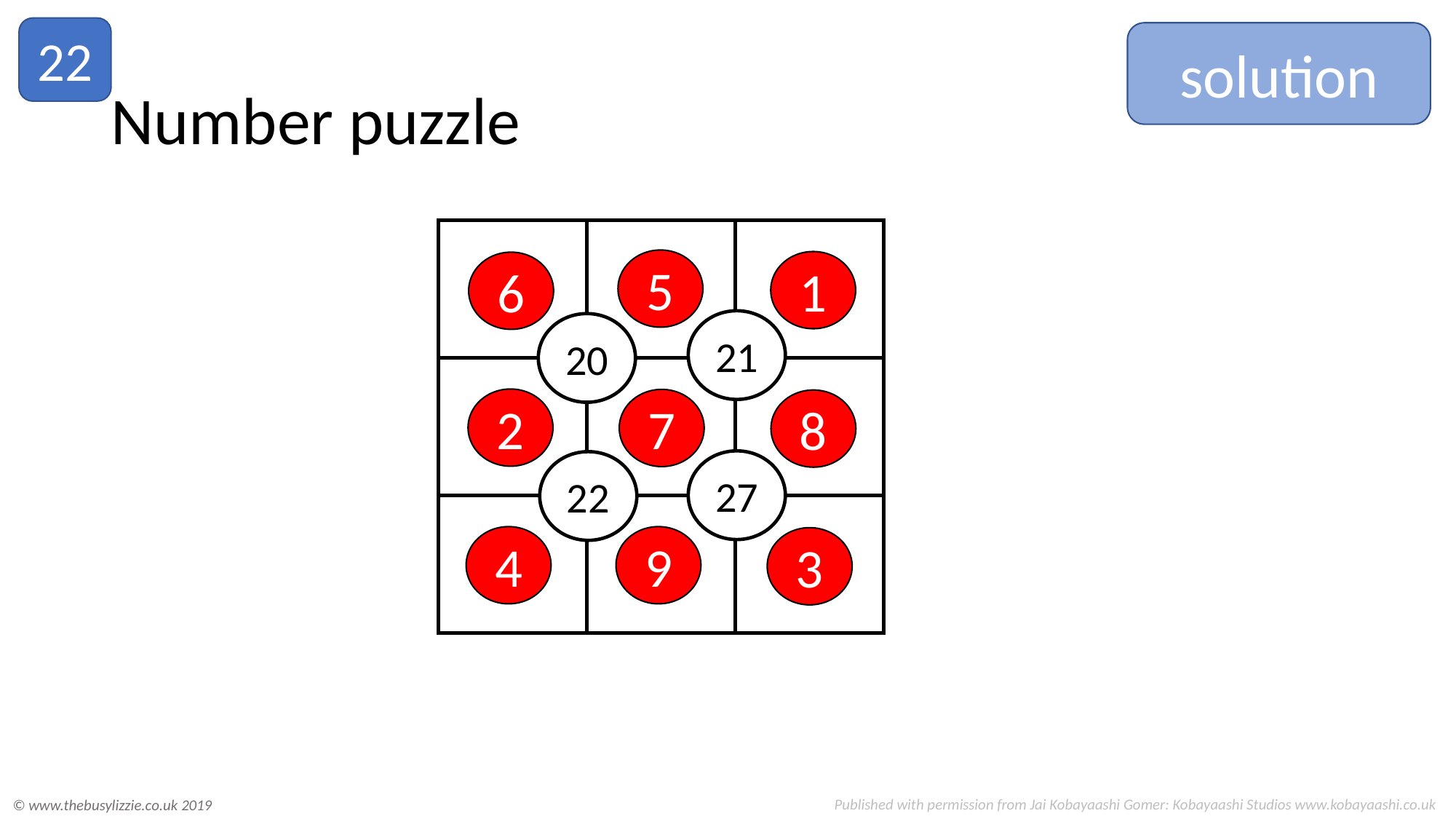

22
solution
# Number puzzle

21
20

27
22

5
1
6
2
7
8
4
9
3
Published with permission from Jai Kobayaashi Gomer: Kobayaashi Studios www.kobayaashi.co.uk
© www.thebusylizzie.co.uk 2019